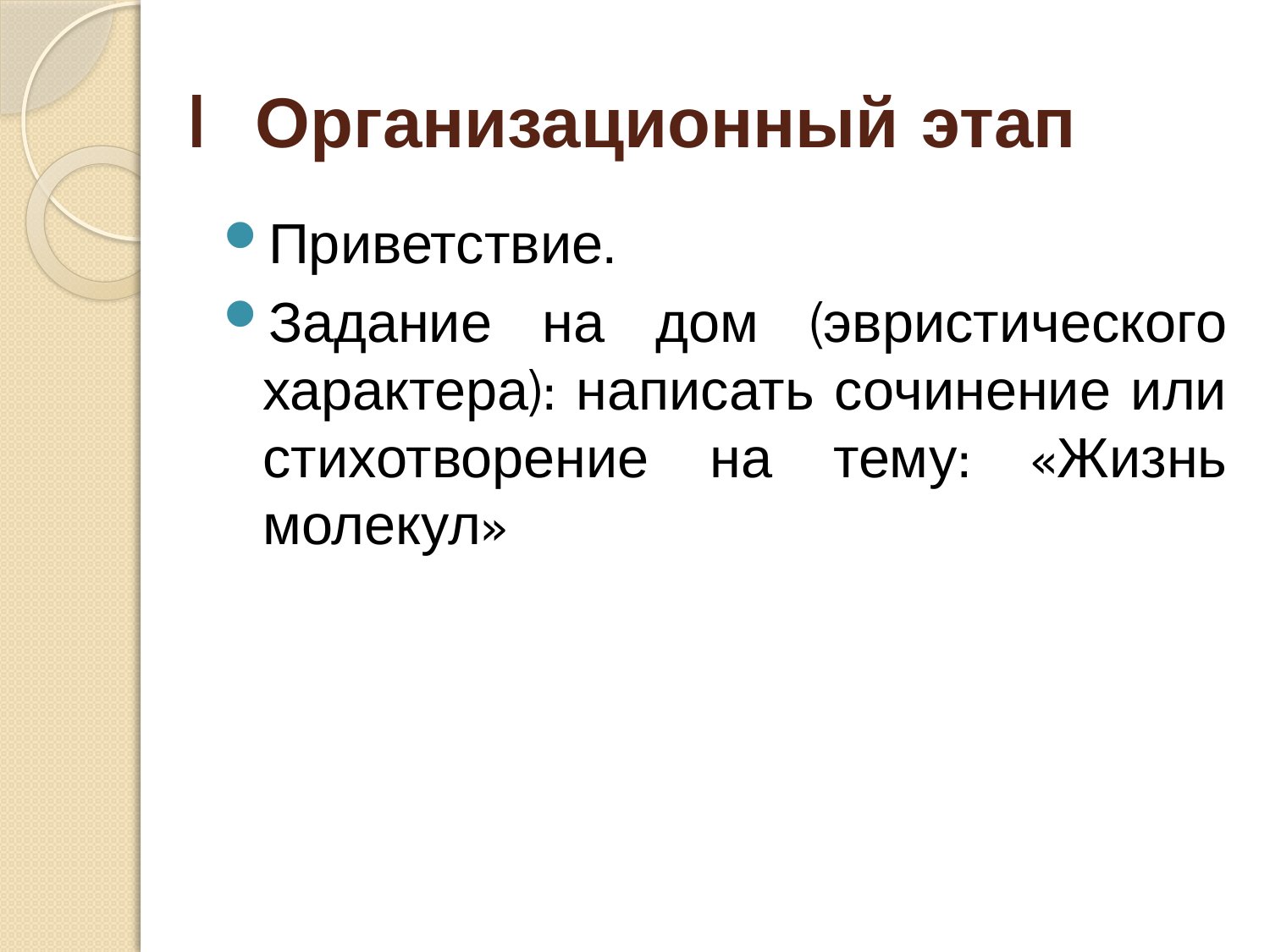

# I  Организационный этап
Приветствие.
Задание на дом (эвристического характера): написать сочинение или стихотворение на тему: «Жизнь молекул»